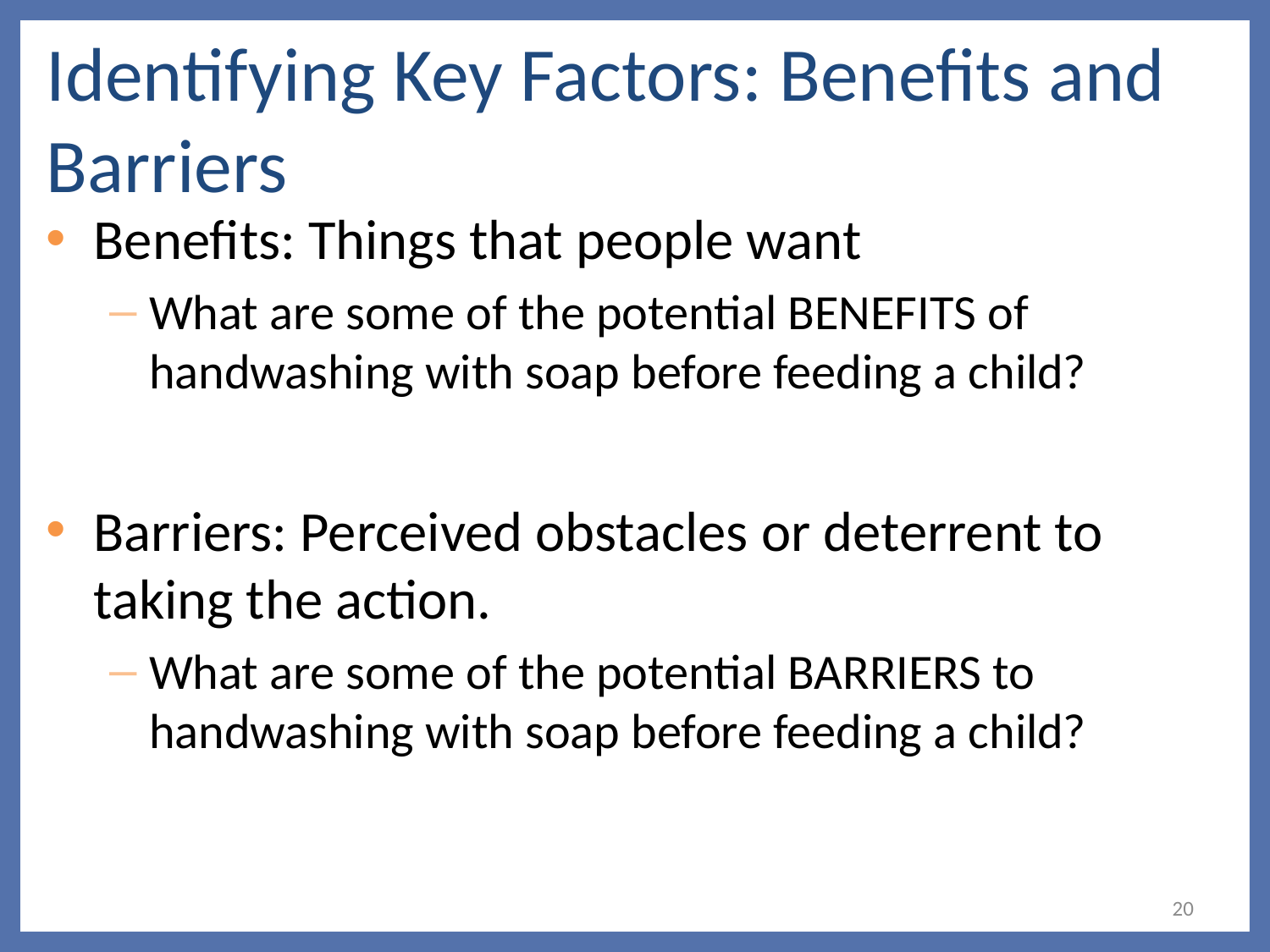

# Identifying Key Factors: Benefits and Barriers
Benefits: Things that people want
What are some of the potential BENEFITS of handwashing with soap before feeding a child?

Barriers: Perceived obstacles or deterrent to taking the action.
What are some of the potential BARRIERS to handwashing with soap before feeding a child?

20